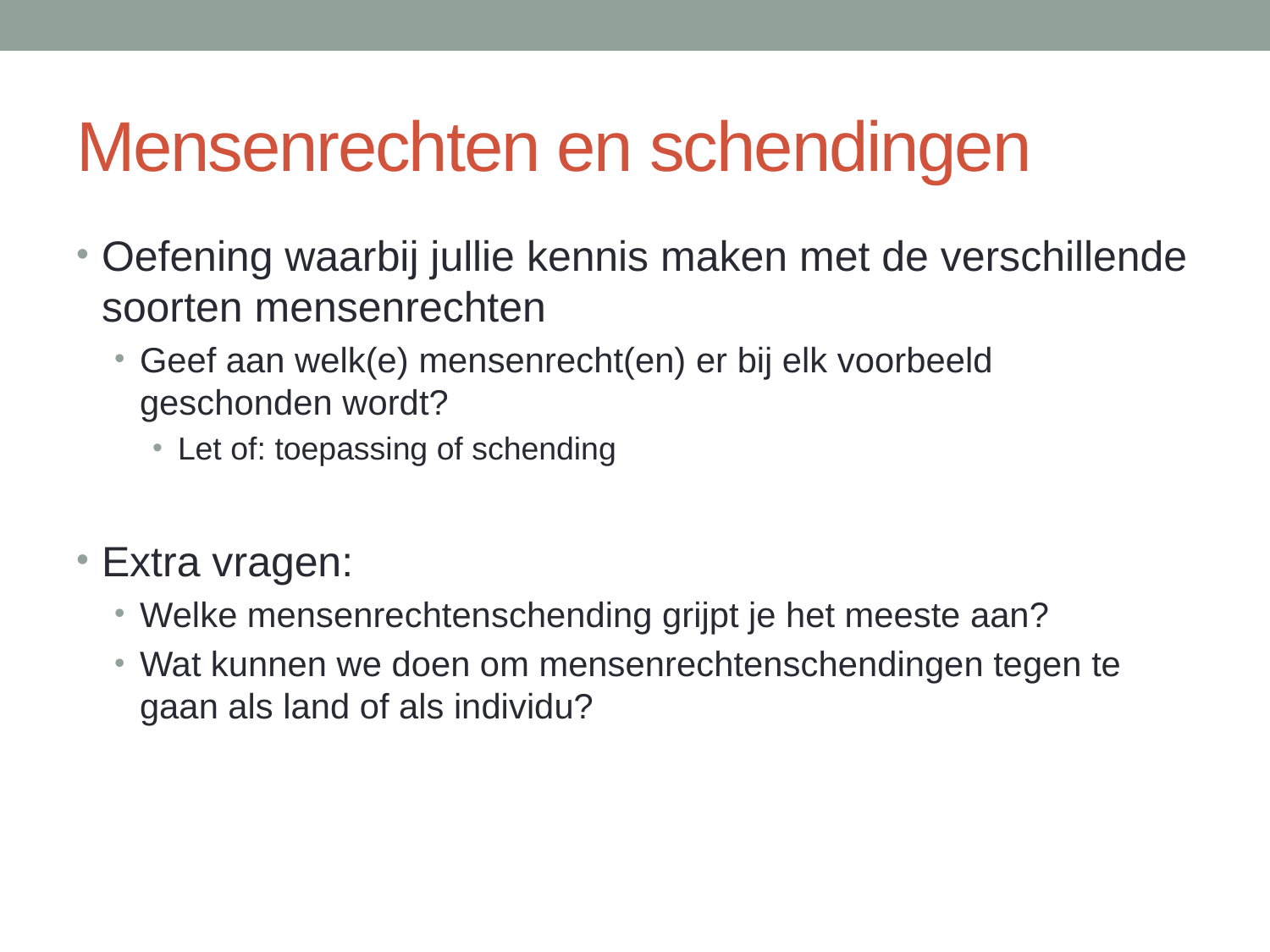

# Mensenrechten en schendingen
Oefening waarbij jullie kennis maken met de verschillende soorten mensenrechten
Geef aan welk(e) mensenrecht(en) er bij elk voorbeeld geschonden wordt?
Let of: toepassing of schending

Extra vragen:
Welke mensenrechtenschending grijpt je het meeste aan?
Wat kunnen we doen om mensenrechtenschendingen tegen te gaan als land of als individu?